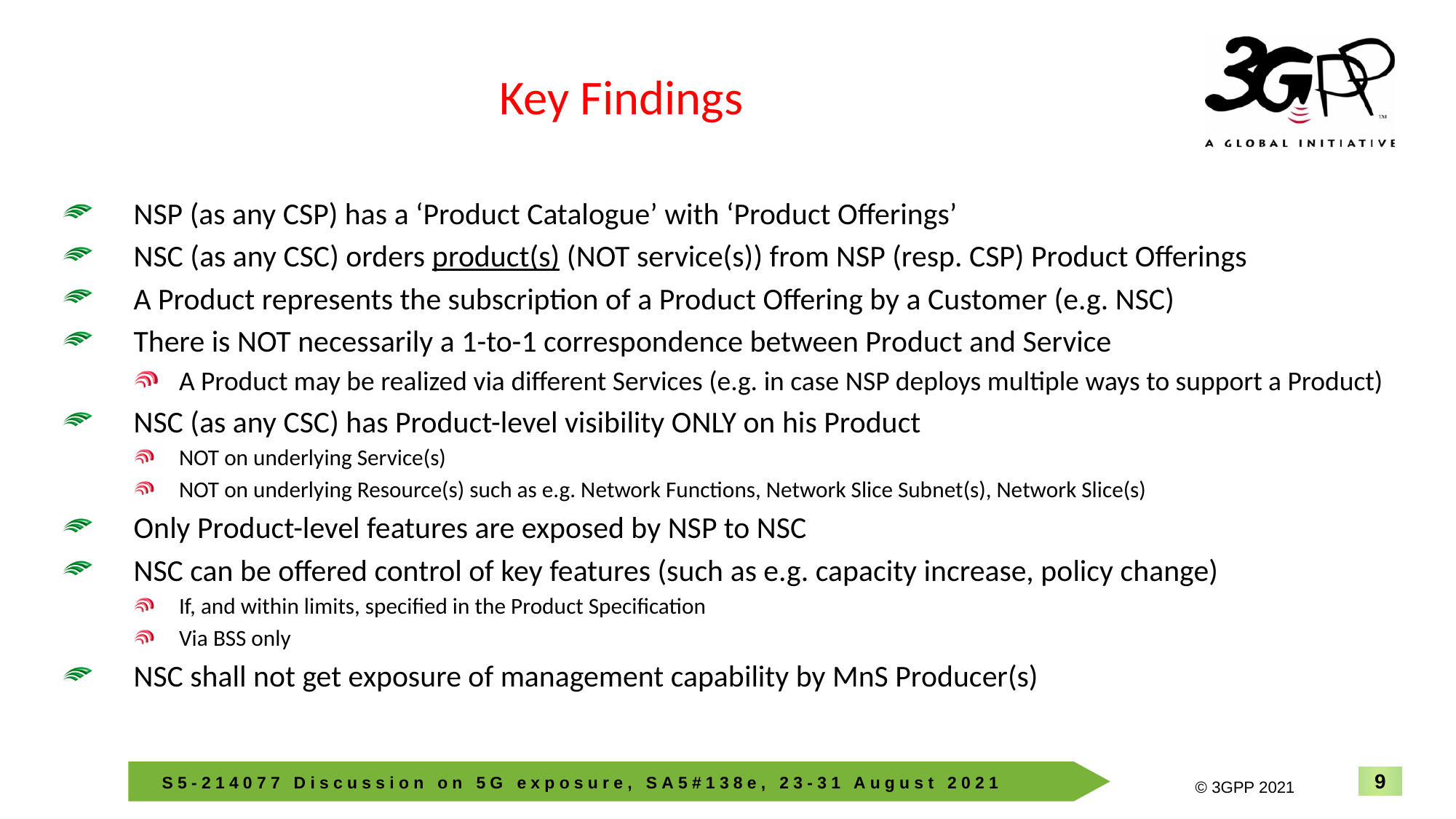

# Key Findings
NSP (as any CSP) has a ‘Product Catalogue’ with ‘Product Offerings’
NSC (as any CSC) orders product(s) (NOT service(s)) from NSP (resp. CSP) Product Offerings
A Product represents the subscription of a Product Offering by a Customer (e.g. NSC)
There is NOT necessarily a 1-to-1 correspondence between Product and Service
A Product may be realized via different Services (e.g. in case NSP deploys multiple ways to support a Product)
NSC (as any CSC) has Product-level visibility ONLY on his Product
NOT on underlying Service(s)
NOT on underlying Resource(s) such as e.g. Network Functions, Network Slice Subnet(s), Network Slice(s)
Only Product-level features are exposed by NSP to NSC
NSC can be offered control of key features (such as e.g. capacity increase, policy change)
If, and within limits, specified in the Product Specification
Via BSS only
NSC shall not get exposure of management capability by MnS Producer(s)